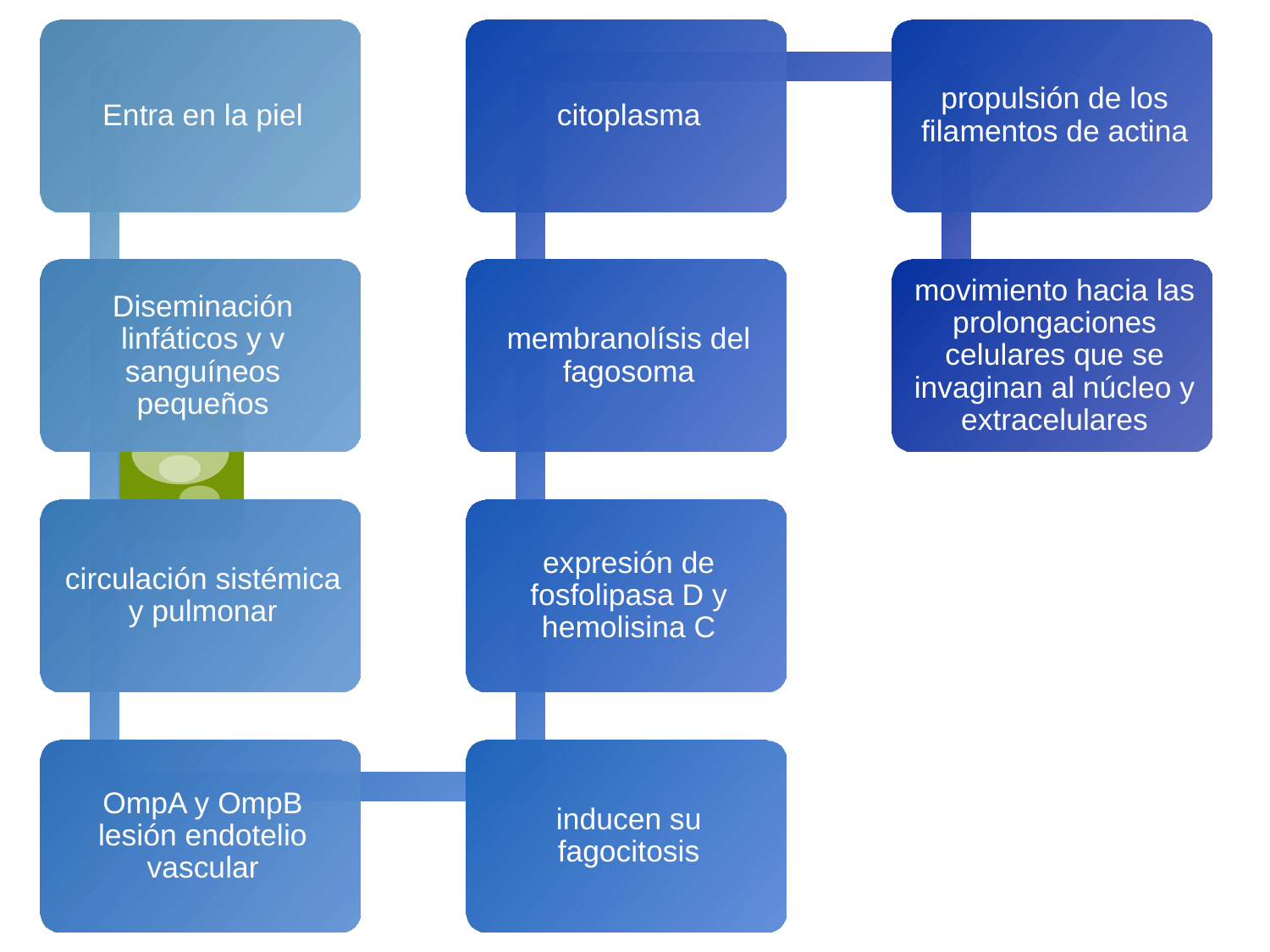

Entra en la piel
Diseminación linfáticos y v sanguíneos pequeños
circulación sistémica y pulmonar
OmpA y OmpB lesión endotelio vascular
inducen su fagocitosis
expresión de fosfolipasa D y hemolisina C
membranolísis del fagosoma
citoplasma
propulsión de los filamentos de actina
movimiento hacia las prolongaciones celulares que se invaginan al núcleo y extracelulares